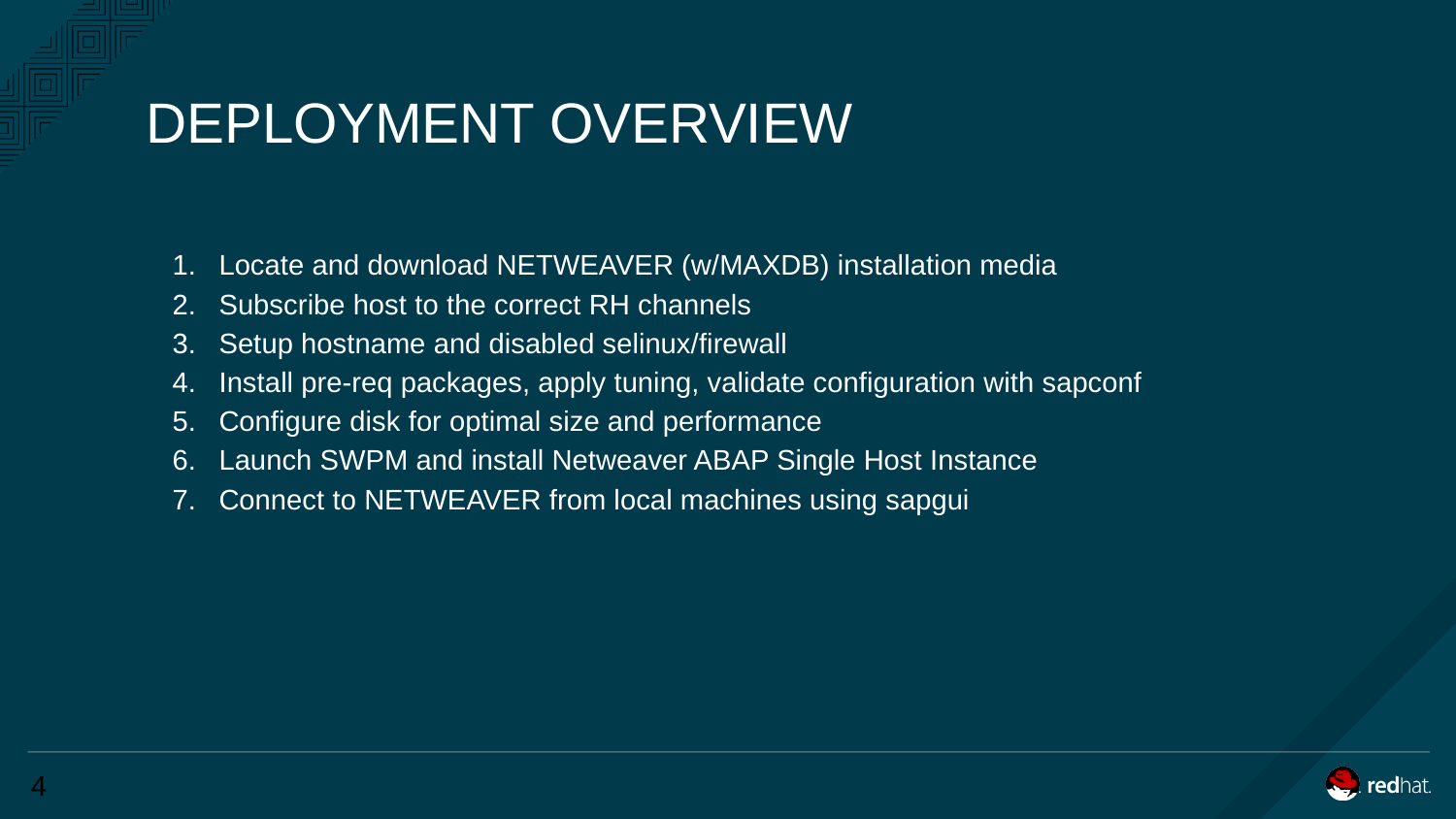

# DEPLOYMENT OVERVIEW

Locate and download NETWEAVER (w/MAXDB) installation media
Subscribe host to the correct RH channels
Setup hostname and disabled selinux/firewall
Install pre-req packages, apply tuning, validate configuration with sapconf
Configure disk for optimal size and performance
Launch SWPM and install Netweaver ABAP Single Host Instance
Connect to NETWEAVER from local machines using sapgui
4